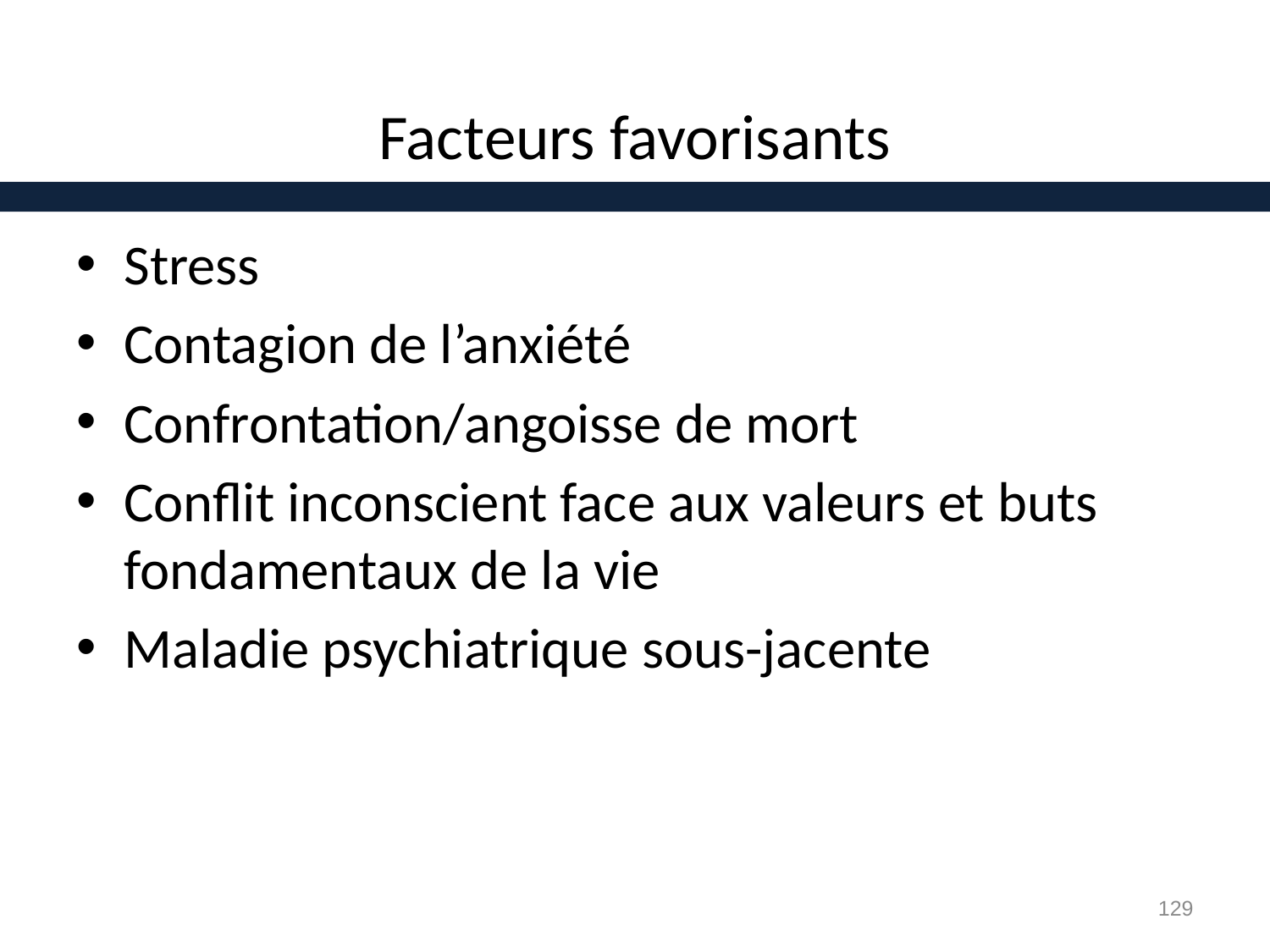

# Facteurs favorisants

Stress
Contagion de l’anxiété
Confrontation/angoisse de mort
Conflit inconscient face aux valeurs et buts fondamentaux de la vie
Maladie psychiatrique sous-jacente
129